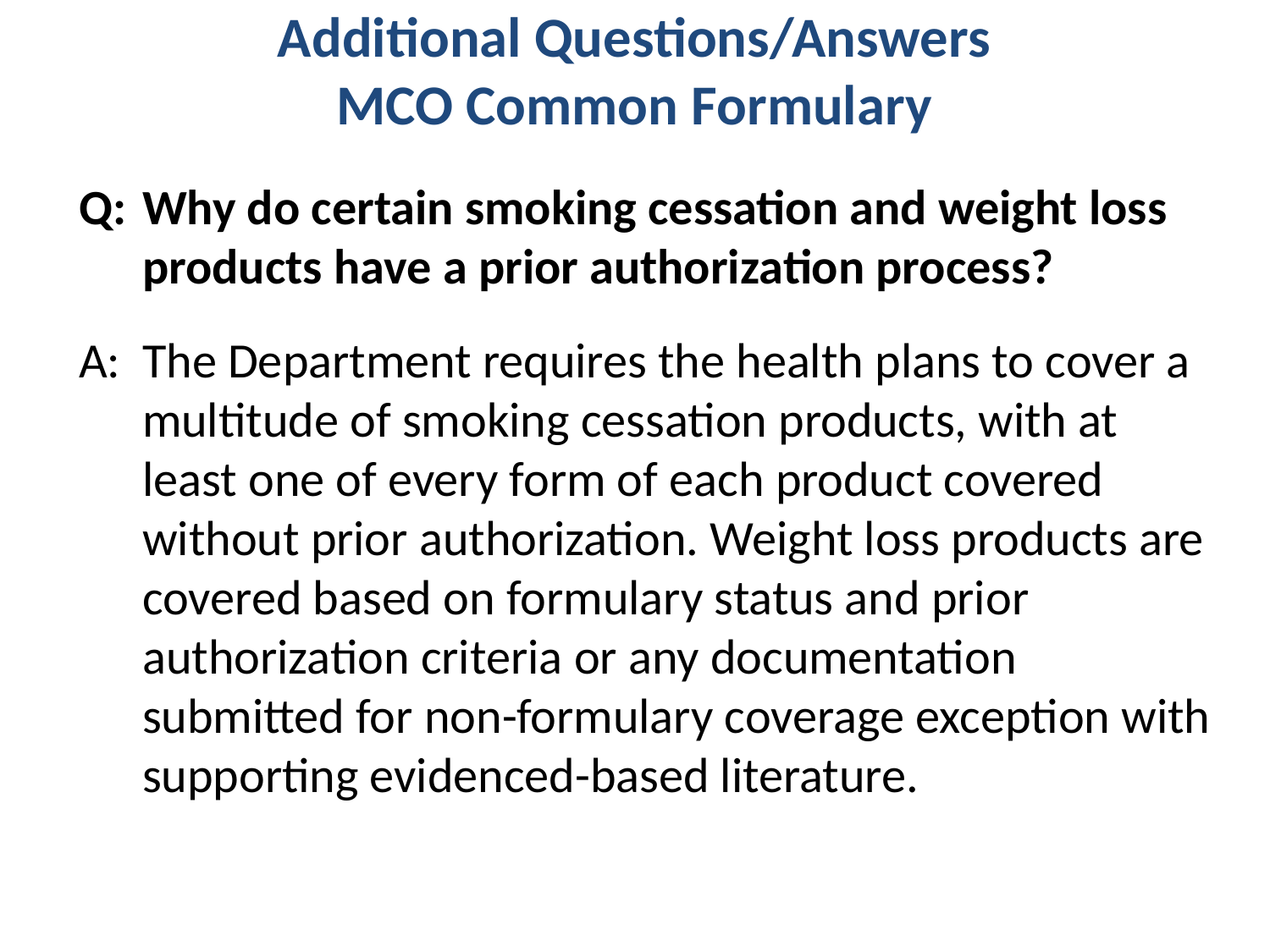

# Additional Questions/Answers MCO Common Formulary
Q:	Why do certain smoking cessation and weight loss products have a prior authorization process?

A:	The Department requires the health plans to cover a multitude of smoking cessation products, with at least one of every form of each product covered without prior authorization. Weight loss products are covered based on formulary status and prior authorization criteria or any documentation submitted for non-formulary coverage exception with supporting evidenced-based literature.